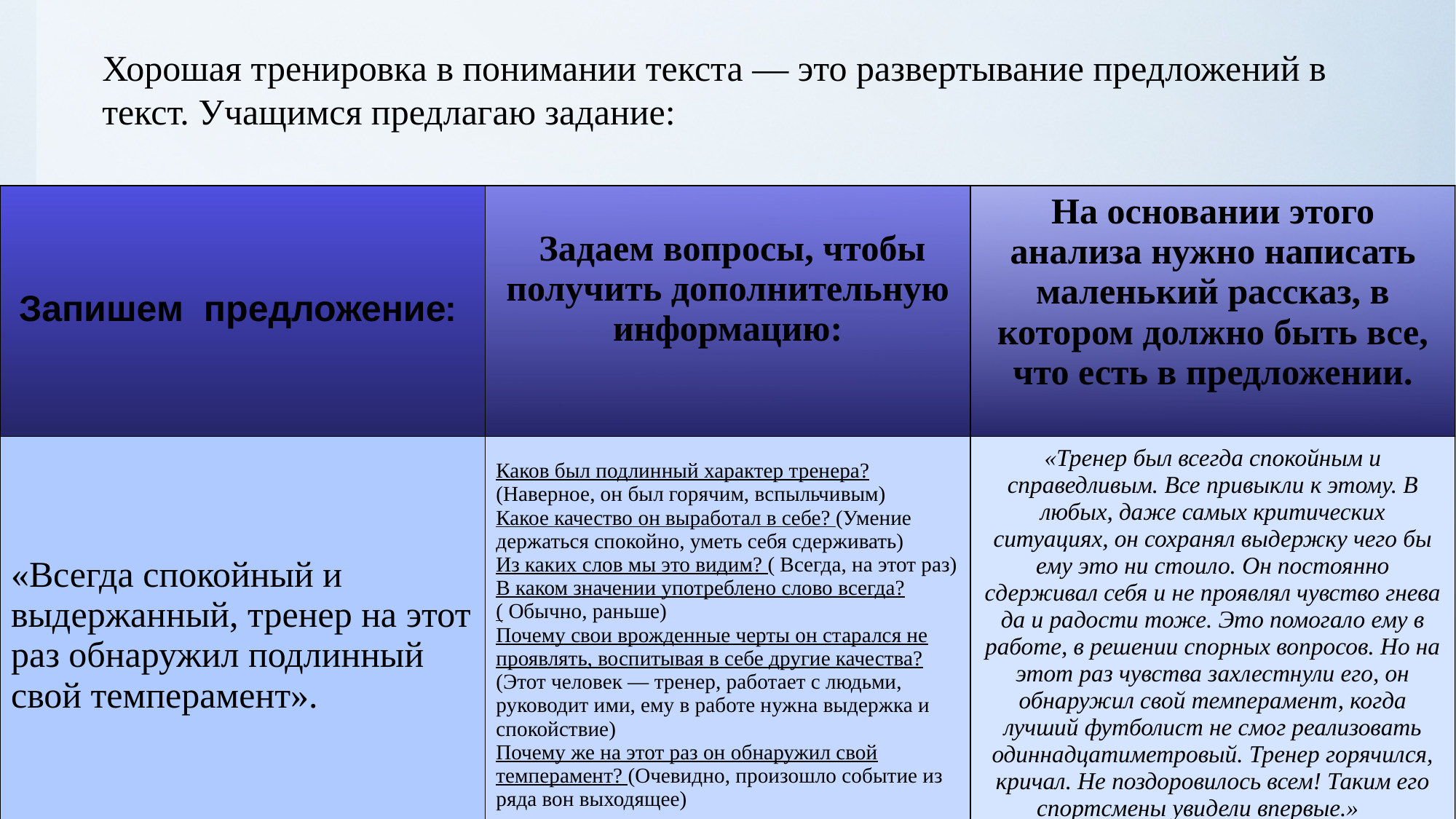

#
Хорошая тренировка в понимании текста — это развертывание предложений в текст. Учащимся предлагаю задание:
| Запишем предложение: | Задаем вопросы, чтобы получить дополнительную информацию: | На основании этого анализа нужно написать маленький рассказ, в котором должно быть все, что есть в предложении. |
| --- | --- | --- |
| «Всегда спокойный и выдержанный, тренер на этот раз обнаружил подлинный свой темперамент». | Каков был подлинный характер тренера? (Наверное, он был горячим, вспыльчивым) Какое качество он выработал в себе? (Умение держаться спокойно, уметь себя сдерживать) Из каких слов мы это видим? ( Всегда, на этот раз) В каком значении употреблено слово всегда?( Обычно, раньше) Почему свои врожденные черты он старался не проявлять, воспитывая в себе другие качества? (Этот человек — тренер, работает с людьми, руководит ими, ему в работе нужна выдержка и спокойствие) Почему же на этот раз он обнаружил свой темперамент? (Очевидно, произошло событие из ряда вон выходящее) | «Тренер был всегда спокойным и справедливым. Все привыкли к этому. В любых, даже самых критических ситуациях, он сохранял выдержку чего бы ему это ни стоило. Он постоянно сдерживал себя и не проявлял чувство гнева да и радости тоже. Это помогало ему в работе, в решении спорных вопросов. Но на этот раз чувства захлестнули его, он обнаружил свой темперамент, когда лучший футболист не смог реализовать одиннадцатиметровый. Тренер горячился, кричал. Не поздоровилось всем! Таким его спортсмены увидели впервые.» |